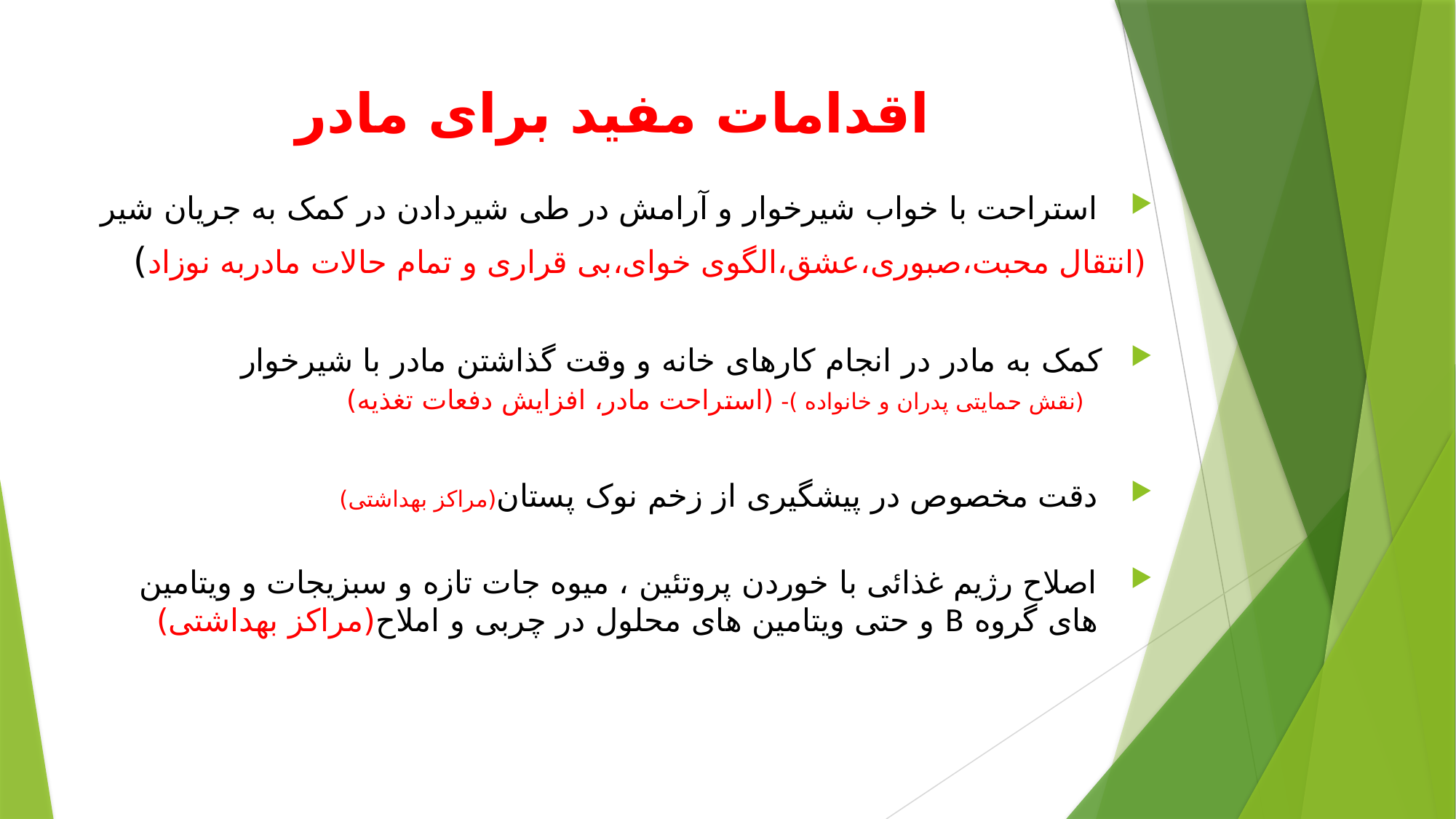

# اقدامات مفید برای مادر
استراحت با خواب شیرخوار و آرامش در طی شیردادن در کمک به جریان شیر
(انتقال محبت،صبوری،عشق،الگوی خوای،بی قراری و تمام حالات مادربه نوزاد)

کمک به مادر در انجام کارهای خانه و وقت گذاشتن مادر با شیرخوار                 (نقش حمایتی پدران و خانواده )- (استراحت مادر، افزایش دفعات تغذیه)

دقت مخصوص در پیشگیری از زخم نوک پستان(مراکز بهداشتی)

اصلاح رژیم غذائی با خوردن پروتئین ، میوه جات تازه و سبزیجات و ویتامین های گروه B و حتی ویتامین های محلول در چربی و املاح(مراکز بهداشتی)